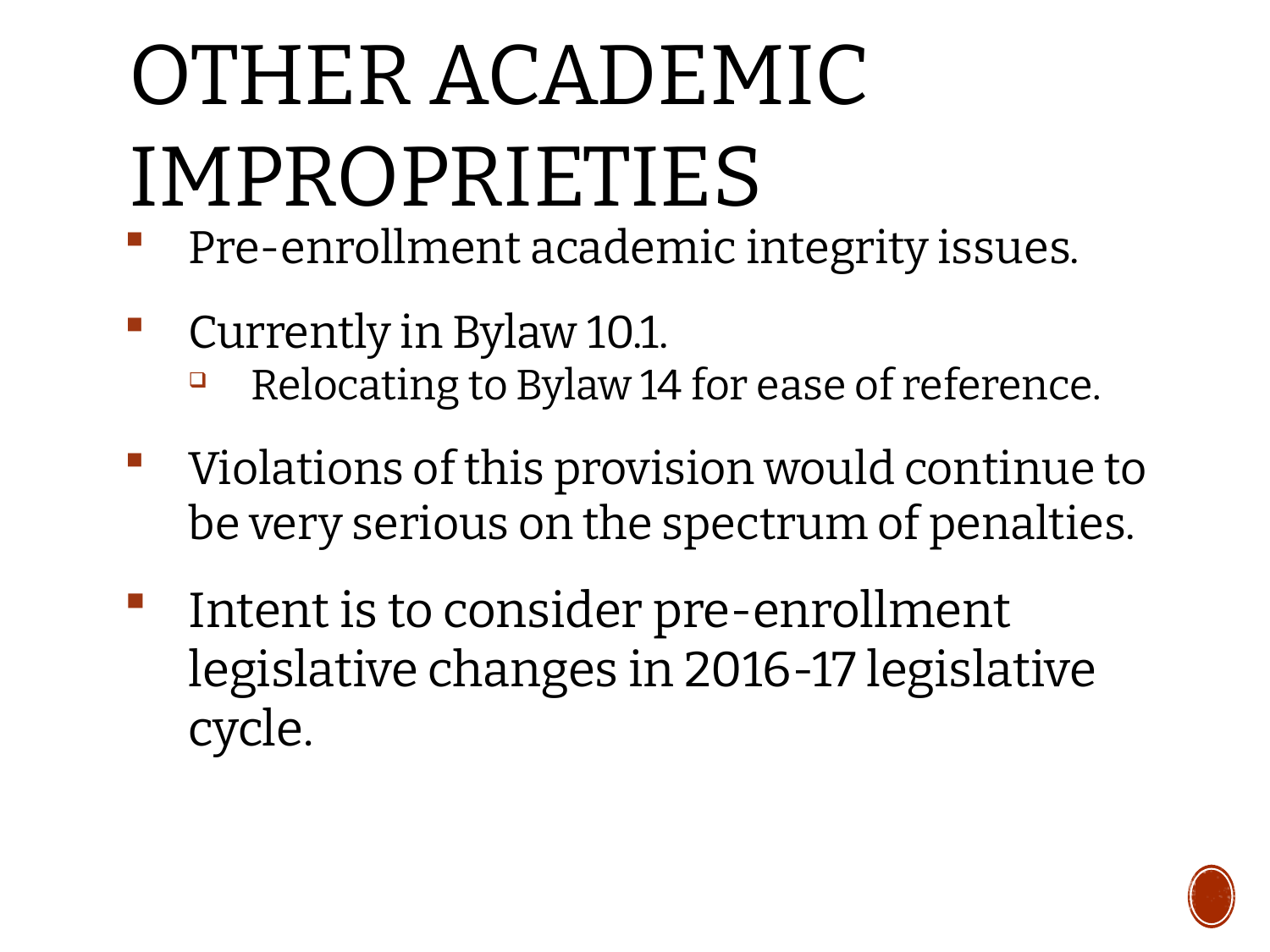

# Other Academic Improprieties
Pre-enrollment academic integrity issues.

Currently in Bylaw 10.1.
Relocating to Bylaw 14 for ease of reference.

Violations of this provision would continue to be very serious on the spectrum of penalties.

Intent is to consider pre-enrollment legislative changes in 2016-17 legislative cycle.